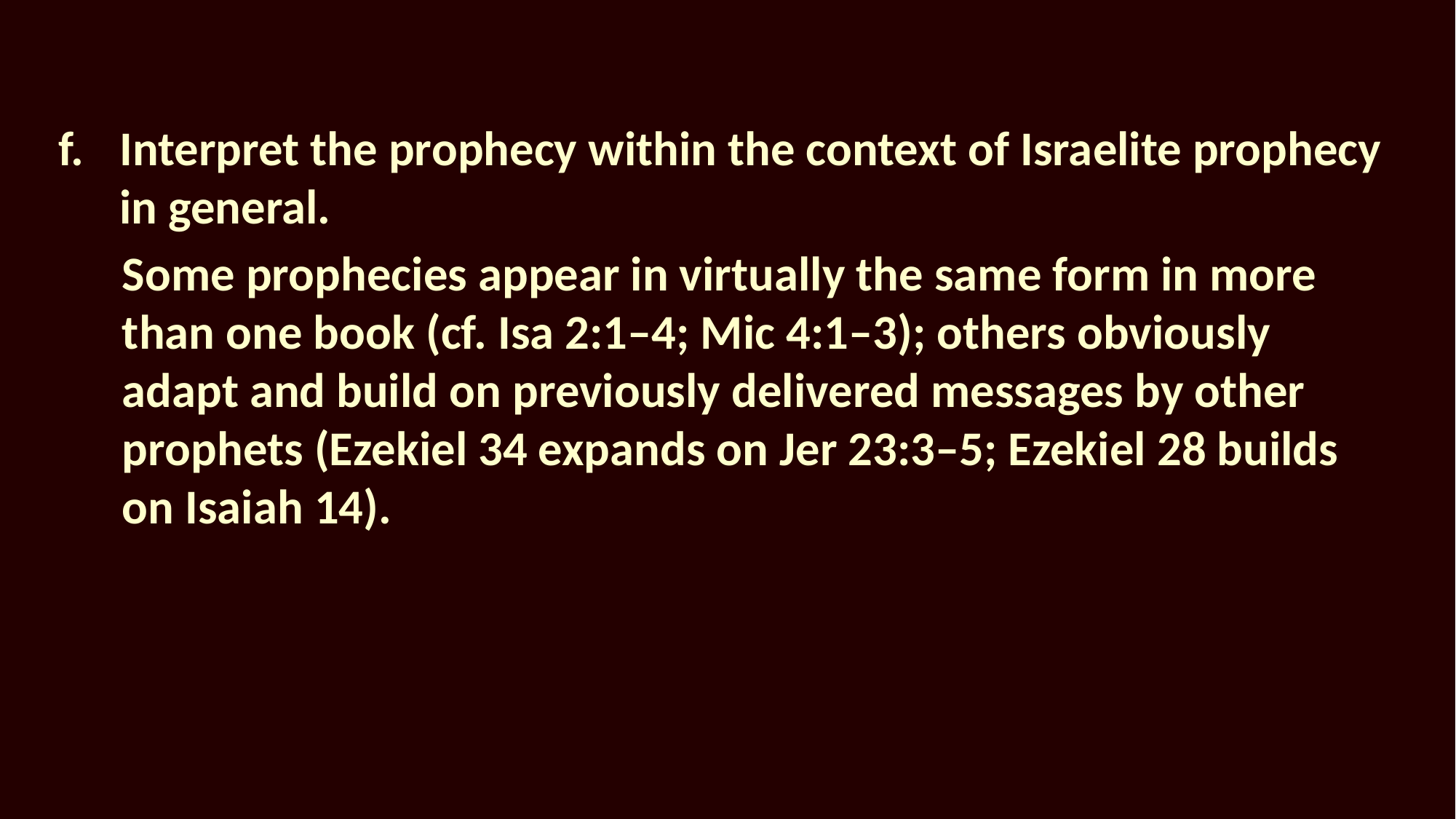

Interpret the prophecy within the context of Israelite prophecy in general.
Some prophecies appear in virtually the same form in more than one book (cf. Isa 2:1–4; Mic 4:1–3); others obviously adapt and build on previously delivered messages by other prophets (Ezekiel 34 expands on Jer 23:3–5; Ezekiel 28 builds on Isaiah 14).